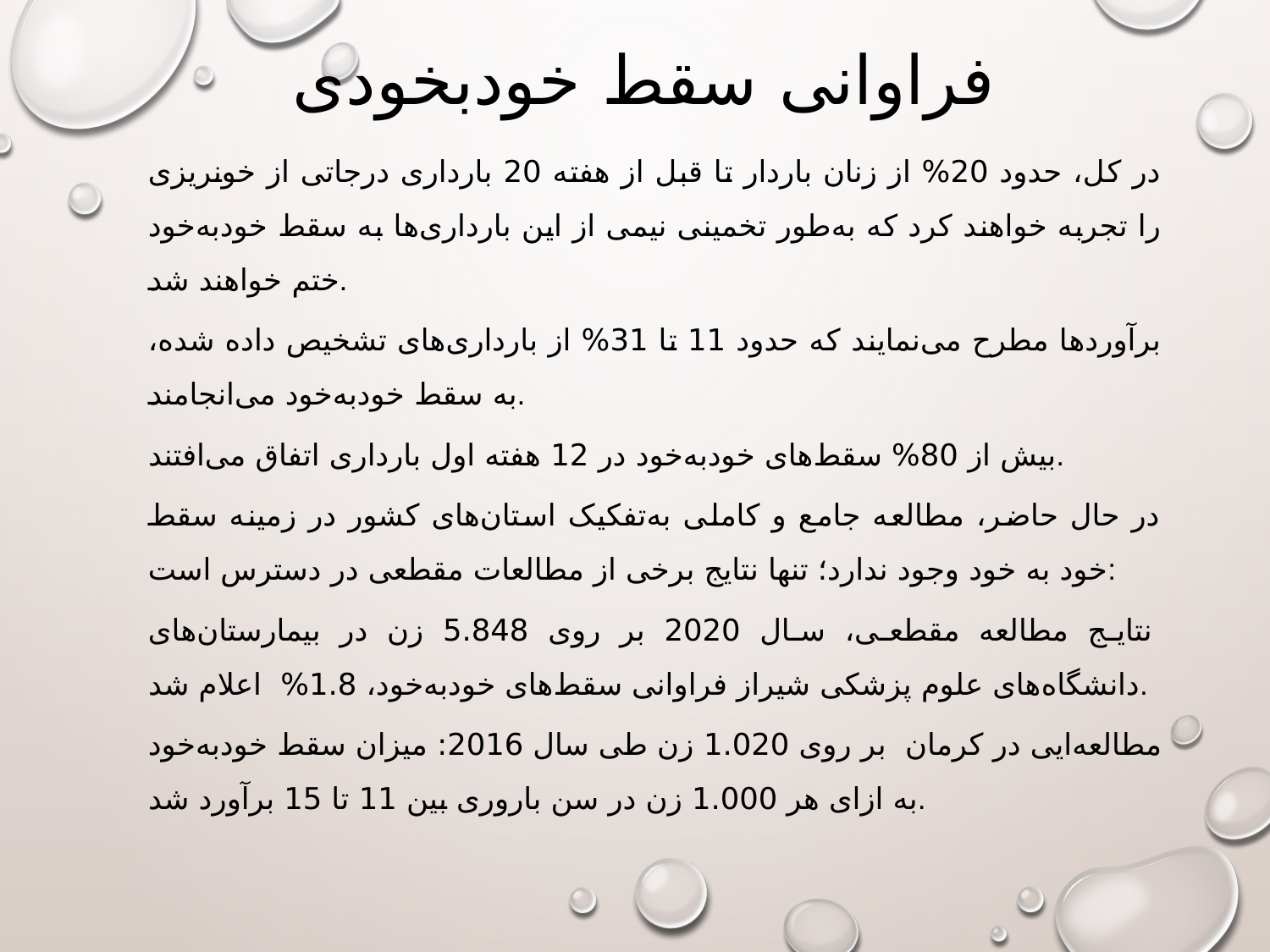

# فراوانی سقط خودبخودی
در کل، حدود 20% از زنان باردار تا قبل از هفته 20 بارداری درجاتی از خونریزی را تجربه خواهند کرد که به‌طور تخمینی نیمی از این بارداری‌ها به سقط خودبه‌خود ختم خواهند شد.
برآوردها مطرح می‌نمایند که حدود 11 تا 31% از بارداری‌های تشخیص داده شده، به سقط خود‌به‌خود می‌انجامند.
بیش از 80% سقط‌های خود‌به‌خود در 12 هفته اول بارداری اتفاق می‌افتند.
در حال حاضر، مطالعه جامع و کاملی به‌تفکیک استان‌های کشور در زمینه سقط خود به خود وجود ندارد؛ تنها نتایج برخی از مطالعات مقطعی در دسترس است:
نتایج مطالعه‌ مقطعی، سال 2020 بر روی 5.848 زن در بیمارستان‌های دانشگاه‌های علوم پزشکی شیراز فراوانی سقط‌های خود‌به‌خود، 1.8%  اعلام شد.
مطالعه‌ایی در کرمان  بر روی 1.020 زن طی سال 2016: میزان سقط خود‌به‌خود به ازای هر 1.000 زن در سن باروری بین 11 تا 15 برآورد شد.